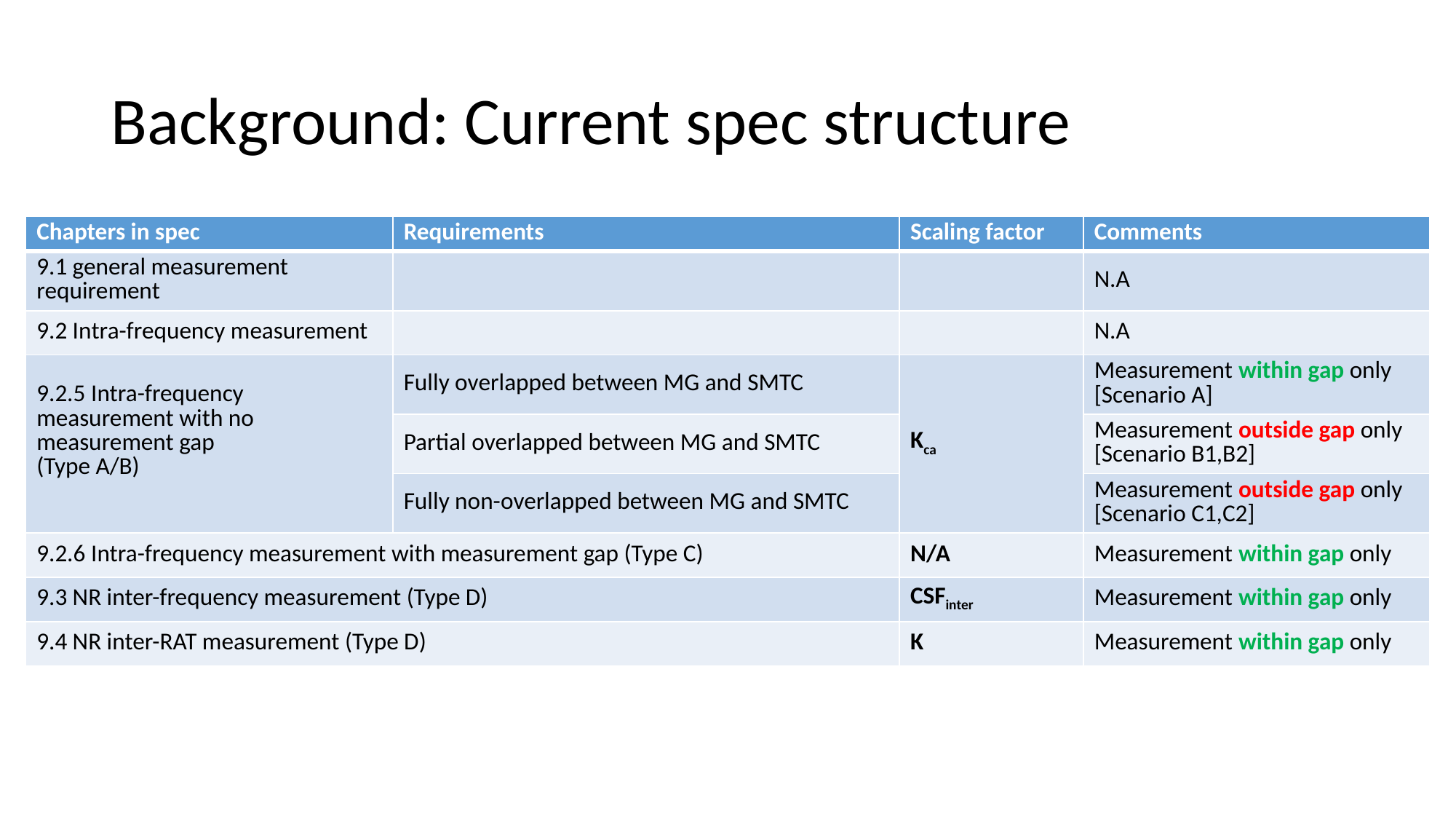

# Background: Current spec structure
| Chapters in spec | Requirements | Scaling factor | Comments |
| --- | --- | --- | --- |
| 9.1 general measurement requirement |  |  | N.A |
| 9.2 Intra-frequency measurement |  |  | N.A |
| 9.2.5 Intra-frequency measurement with no measurement gap (Type A/B) | Fully overlapped between MG and SMTC | Kca | Measurement within gap only [Scenario A] |
|  | Partial overlapped between MG and SMTC |  | Measurement outside gap only [Scenario B1,B2] |
|  | Fully non-overlapped between MG and SMTC |  | Measurement outside gap only [Scenario C1,C2] |
| 9.2.6 Intra-frequency measurement with measurement gap (Type C) |  | N/A | Measurement within gap only |
| 9.3 NR inter-frequency measurement (Type D) |  | CSFinter | Measurement within gap only |
| 9.4 NR inter-RAT measurement (Type D) |  | K | Measurement within gap only |